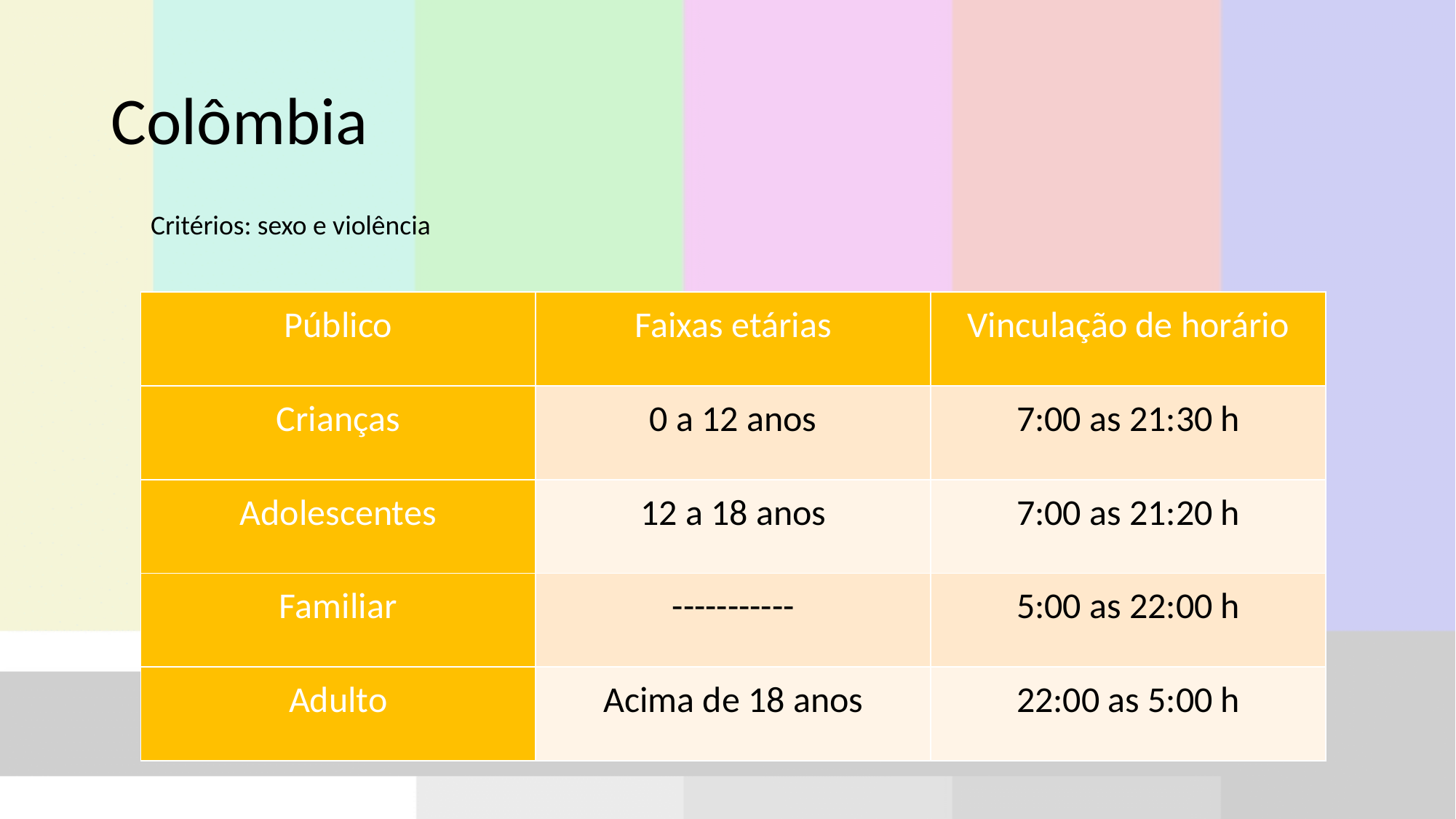

# Colômbia
Critérios: sexo e violência
| Público | Faixas etárias | Vinculação de horário |
| --- | --- | --- |
| Crianças | 0 a 12 anos | 7:00 as 21:30 h |
| Adolescentes | 12 a 18 anos | 7:00 as 21:20 h |
| Familiar | ----------- | 5:00 as 22:00 h |
| Adulto | Acima de 18 anos | 22:00 as 5:00 h |